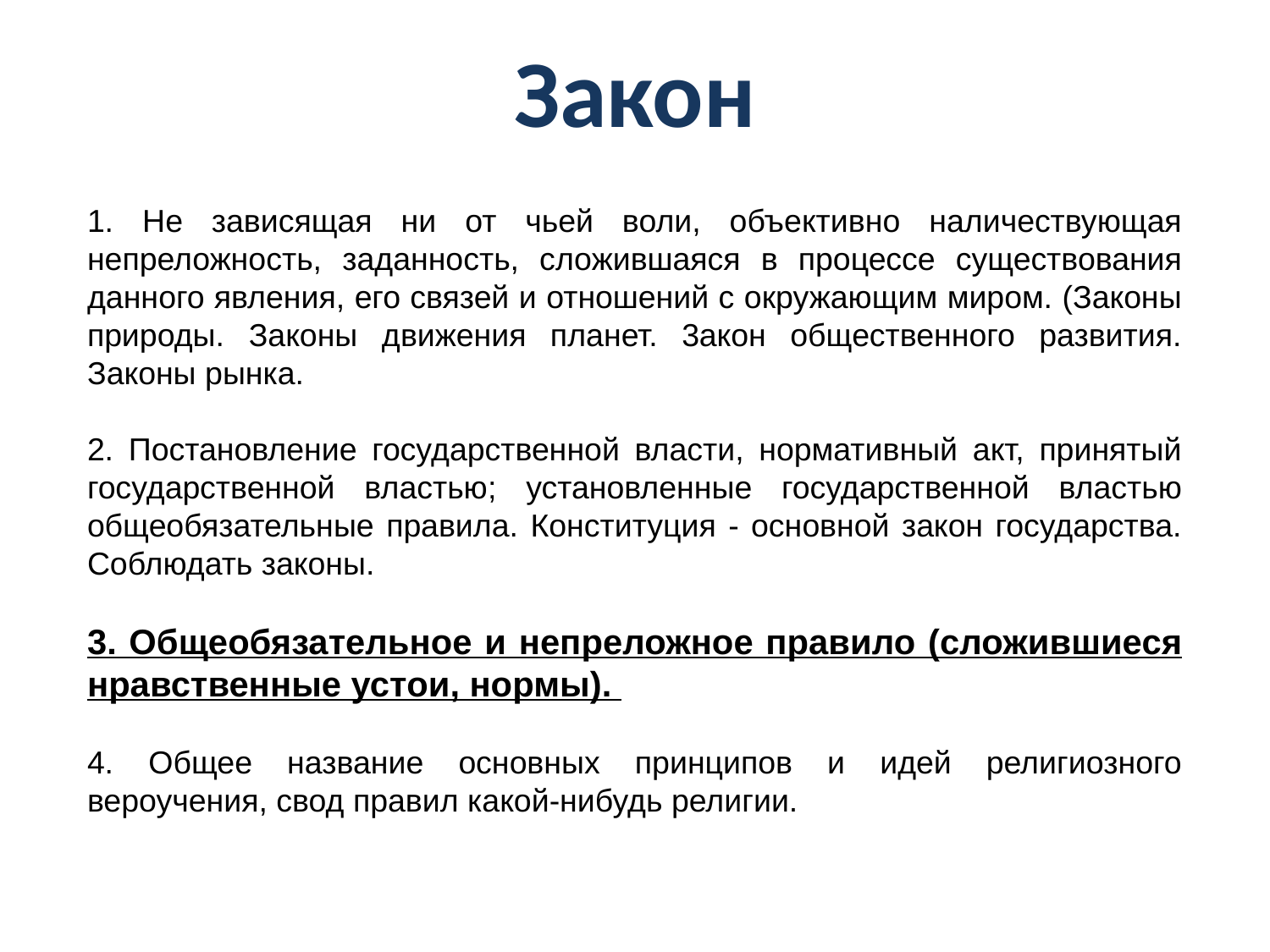

Закон

1. Не зависящая ни от чьей воли, объективно наличествующая непреложность, заданность, сложившаяся в процессе существования данного явления, его связей и отношений с окружающим миром. (Законы природы. Законы движения планет. 3акон общественного развития. Законы рынка.

2. Постановление государственной власти, нормативный акт, принятый государственной властью; установленные государственной властью общеобязательные правила. Конституция - основной закон государства. Соблюдать законы.

3. Общеобязательное и непреложное правило (сложившиеся нравственные устои, нормы).

4. Общее название основных принципов и идей религиозного вероучения, свод правил какой-нибудь религии.